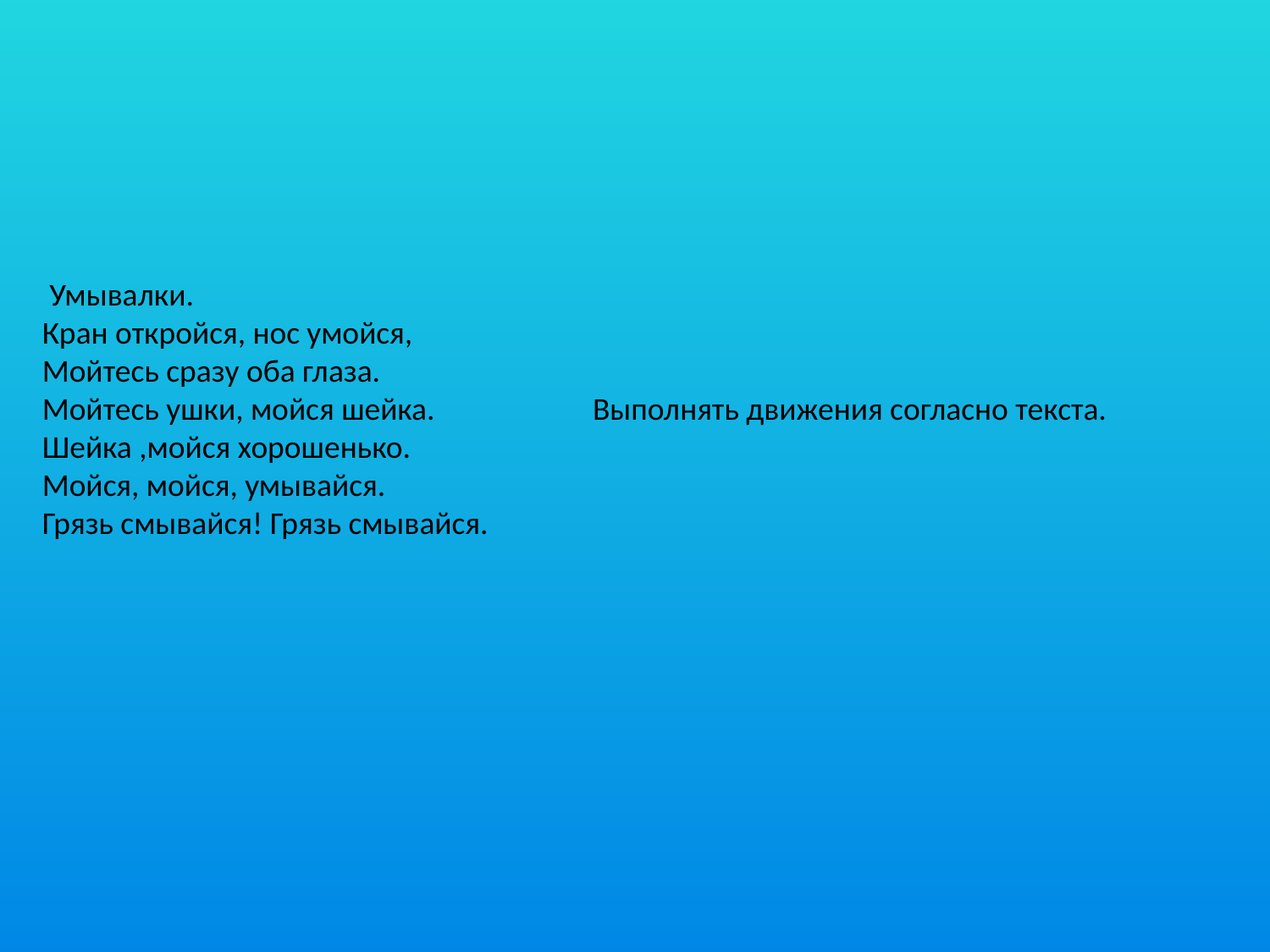

Умывалки.
Кран откройся, нос умойся,
Мойтесь сразу оба глаза.
Мойтесь ушки, мойся шейка.                      Выполнять движения согласно текста.
Шейка ,мойся хорошенько.
Мойся, мойся, умывайся.
Грязь смывайся! Грязь смывайся.